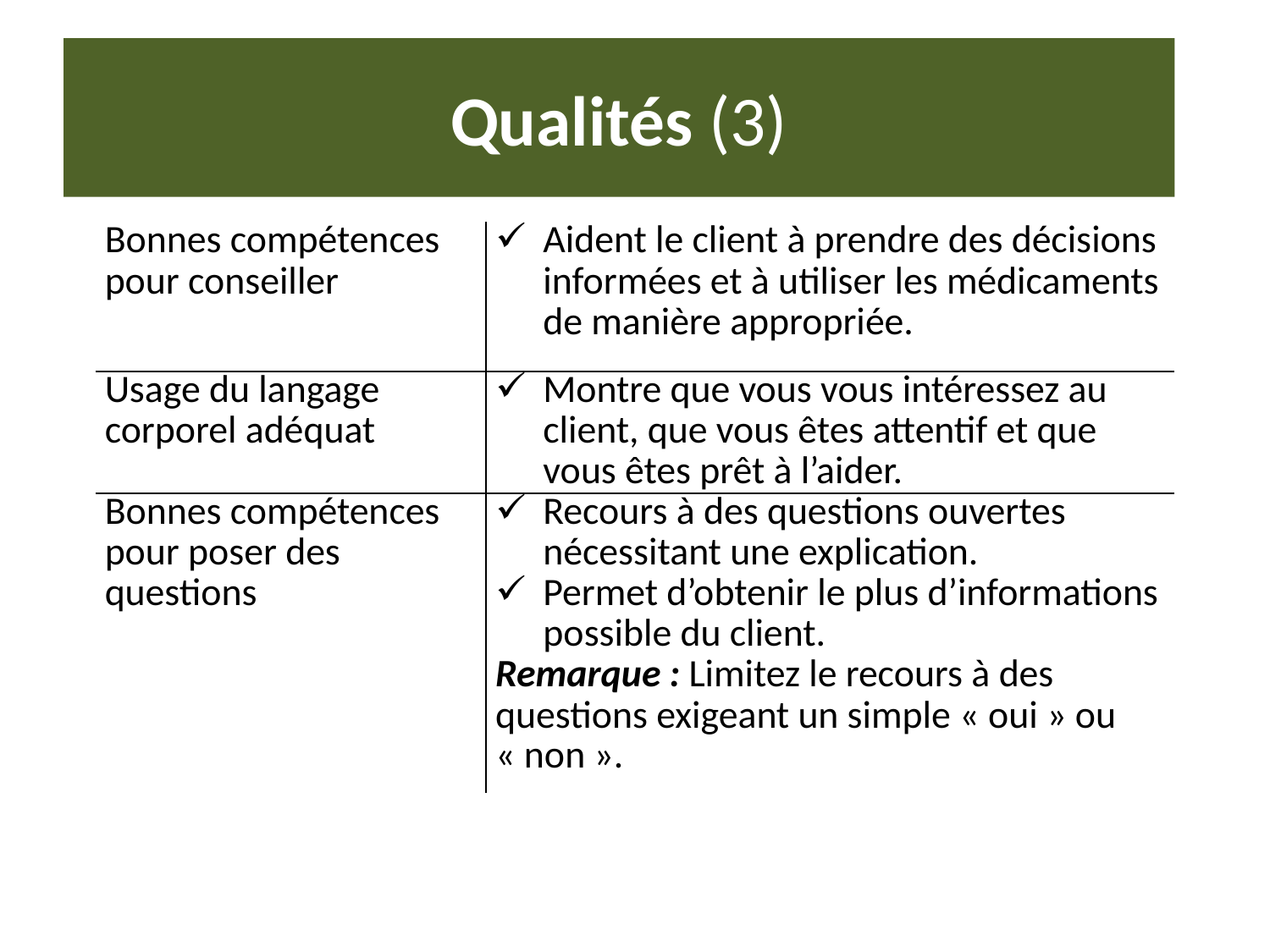

# Qualités (3)
| Bonnes compétences pour conseiller | Aident le client à prendre des décisions informées et à utiliser les médicaments de manière appropriée. |
| --- | --- |
| Usage du langage corporel adéquat | Montre que vous vous intéressez au client, que vous êtes attentif et que vous êtes prêt à l’aider. |
| Bonnes compétences pour poser des questions | Recours à des questions ouvertes nécessitant une explication. Permet d’obtenir le plus d’informations possible du client. Remarque : Limitez le recours à des questions exigeant un simple « oui » ou « non ». |